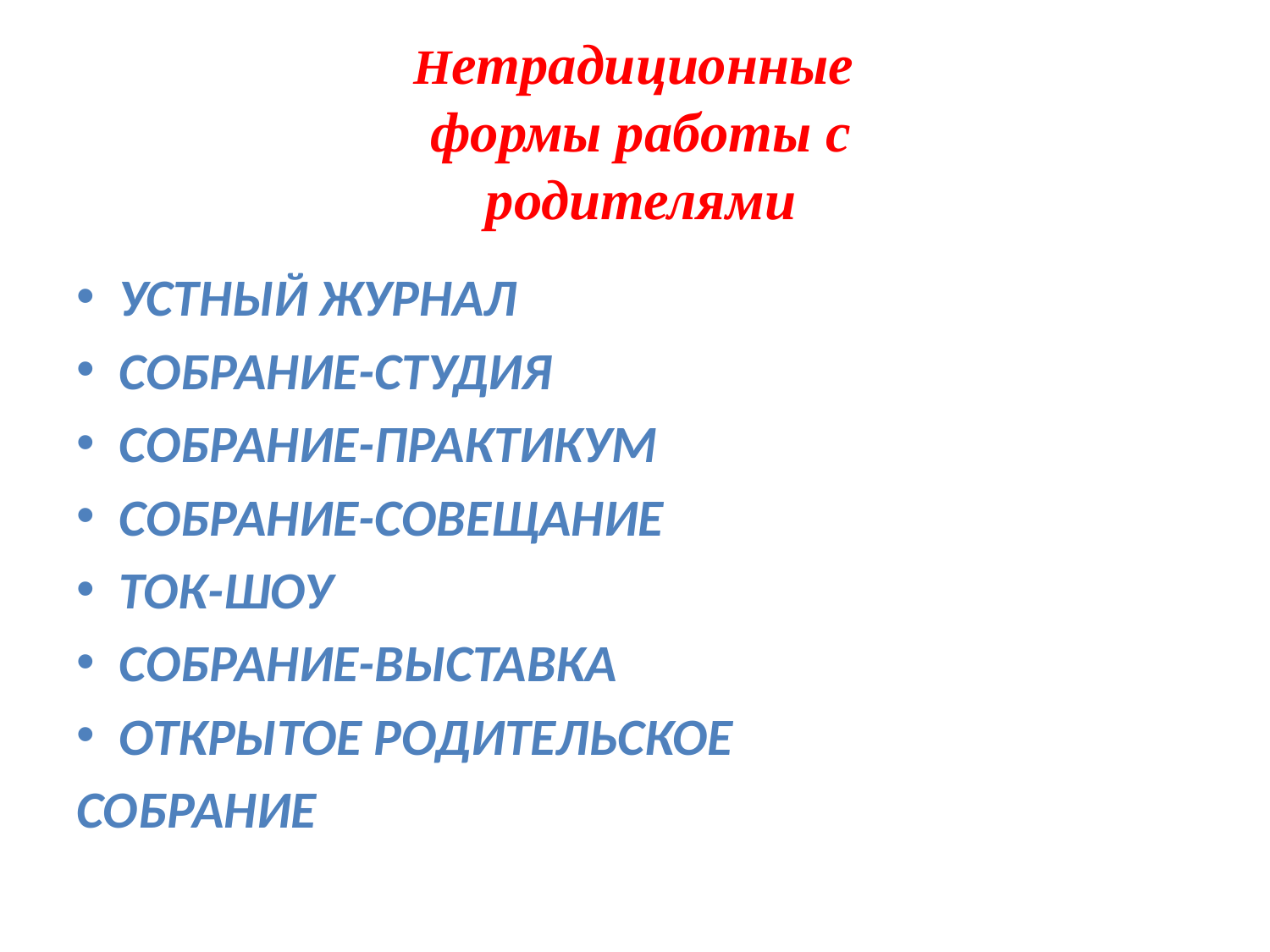

# Нетрадиционные формы работы с родителями
УСТНЫЙ ЖУРНАЛ
СОБРАНИЕ-СТУДИЯ
СОБРАНИЕ-ПРАКТИКУМ
СОБРАНИЕ-СОВЕЩАНИЕ
ТОК-ШОУ
СОБРАНИЕ-ВЫСТАВКА
ОТКРЫТОЕ РОДИТЕЛЬСКОЕ
СОБРАНИЕ